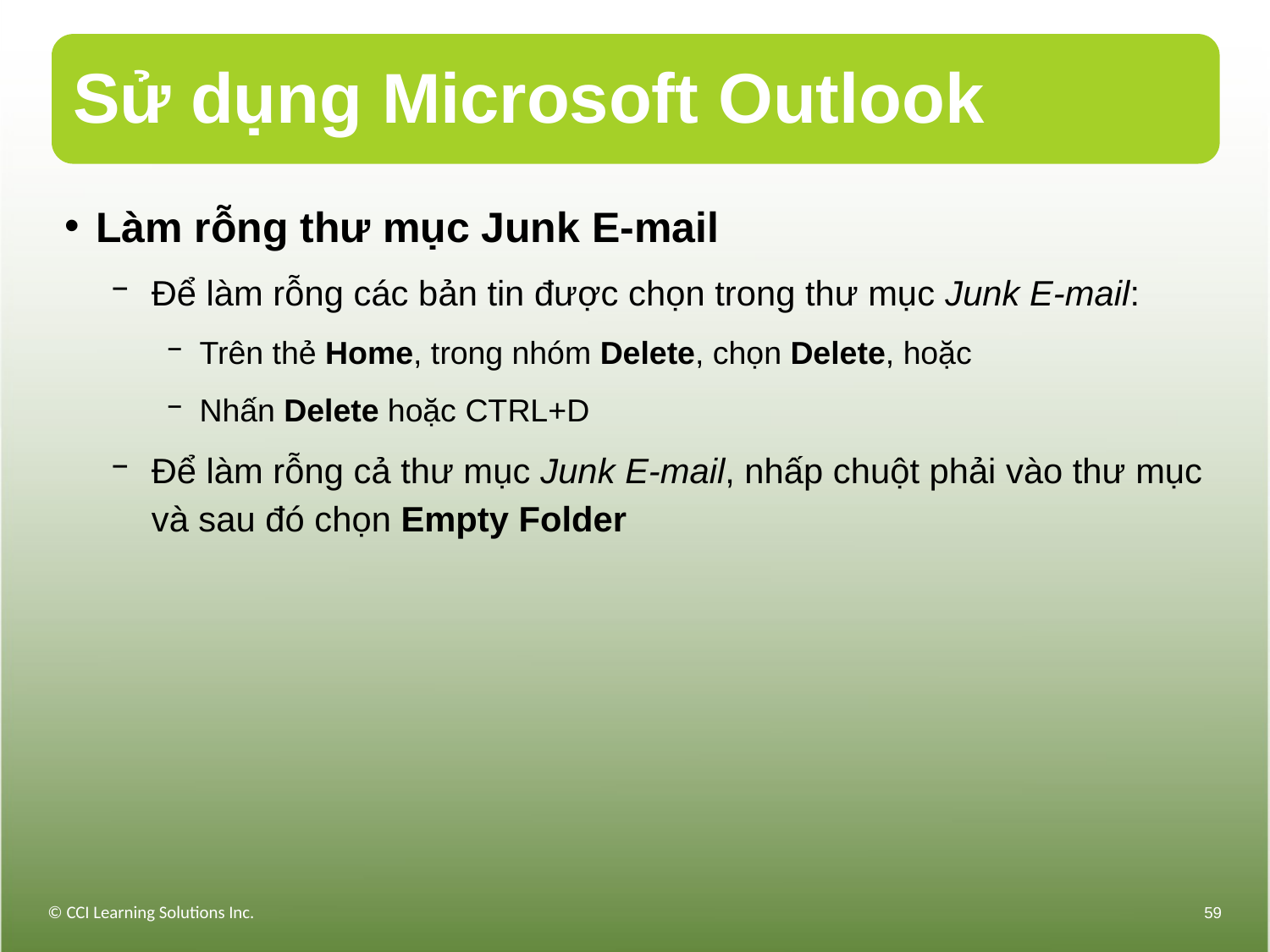

# Sử dụng Microsoft Outlook
Làm rỗng thư mục Junk E-mail
Để làm rỗng các bản tin được chọn trong thư mục Junk E-mail:
Trên thẻ Home, trong nhóm Delete, chọn Delete, hoặc
Nhấn Delete hoặc CTRL+D
Để làm rỗng cả thư mục Junk E-mail, nhấp chuột phải vào thư mục và sau đó chọn Empty Folder

© CCI Learning Solutions Inc.
59